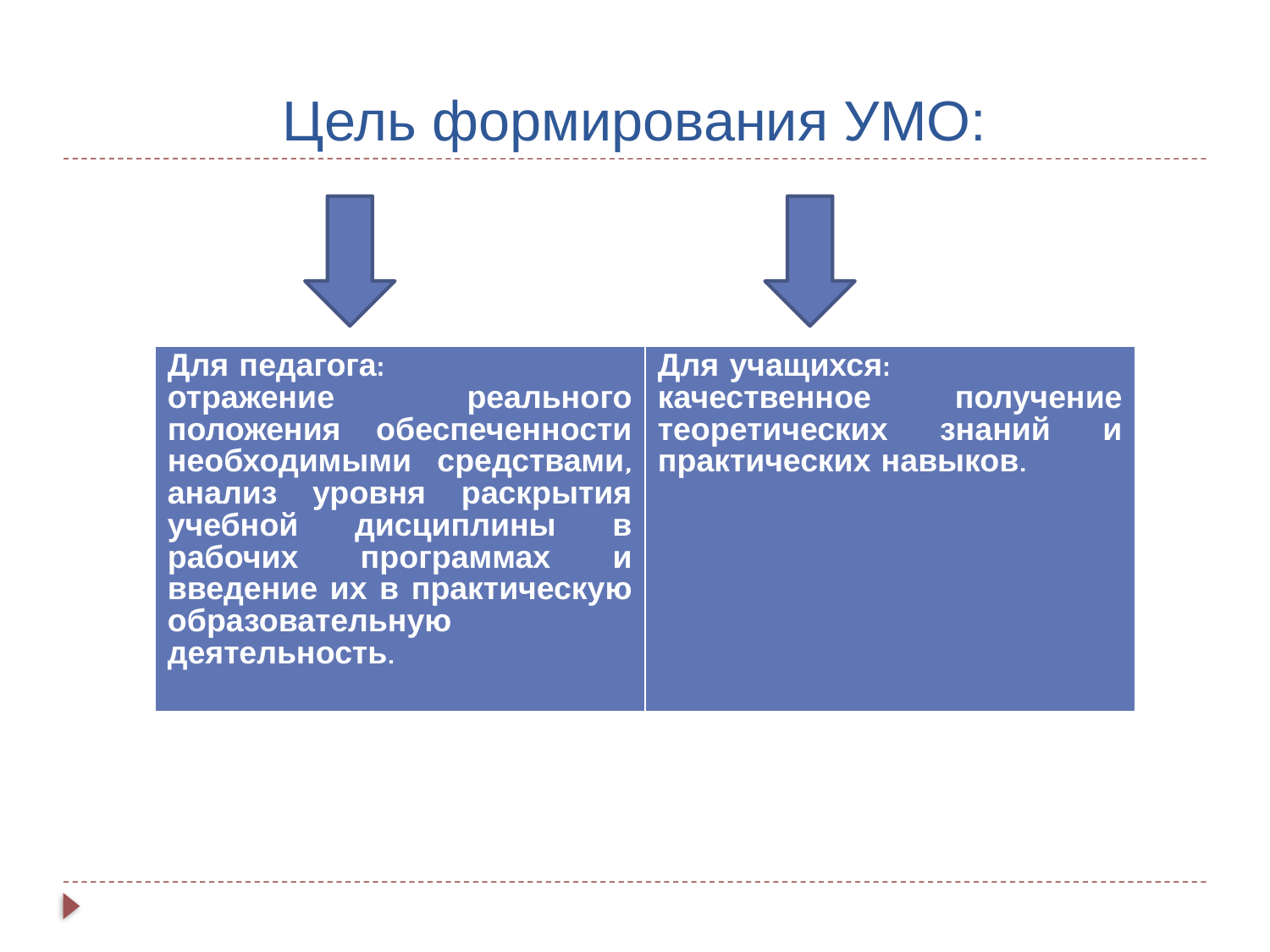

# Цель формирования УМО:

| Для педагога: отражение реального положения обеспеченности необходимыми средствами, анализ уровня раскрытия учебной дисциплины в рабочих программах и введение их в практическую образовательную деятельность. | Для учащихся: качественное получение теоретических знаний и практических навыков. |
| --- | --- |